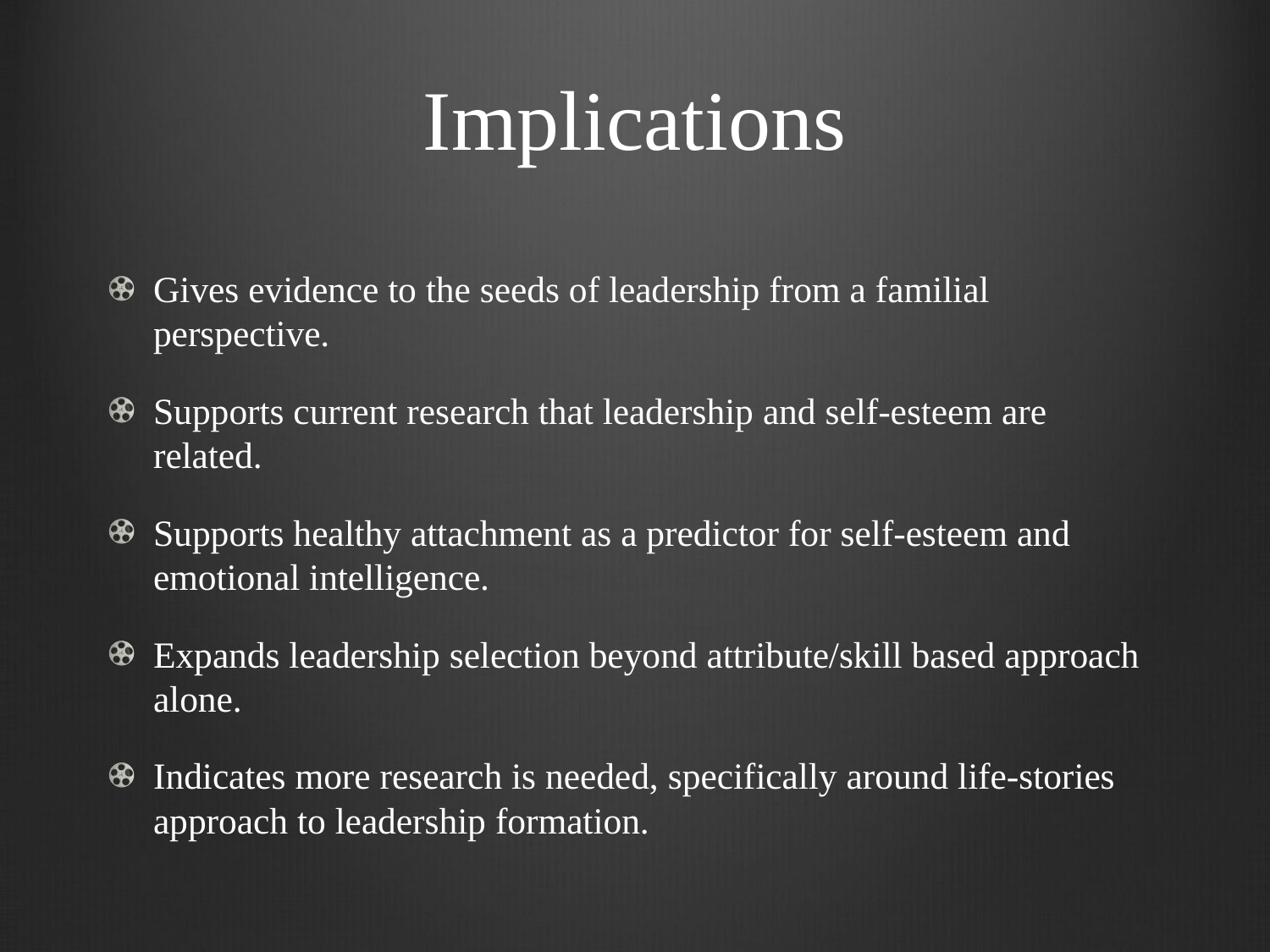

# Implications
Gives evidence to the seeds of leadership from a familial perspective.
Supports current research that leadership and self-esteem are related.
Supports healthy attachment as a predictor for self-esteem and emotional intelligence.
Expands leadership selection beyond attribute/skill based approach alone.
Indicates more research is needed, specifically around life-stories approach to leadership formation.